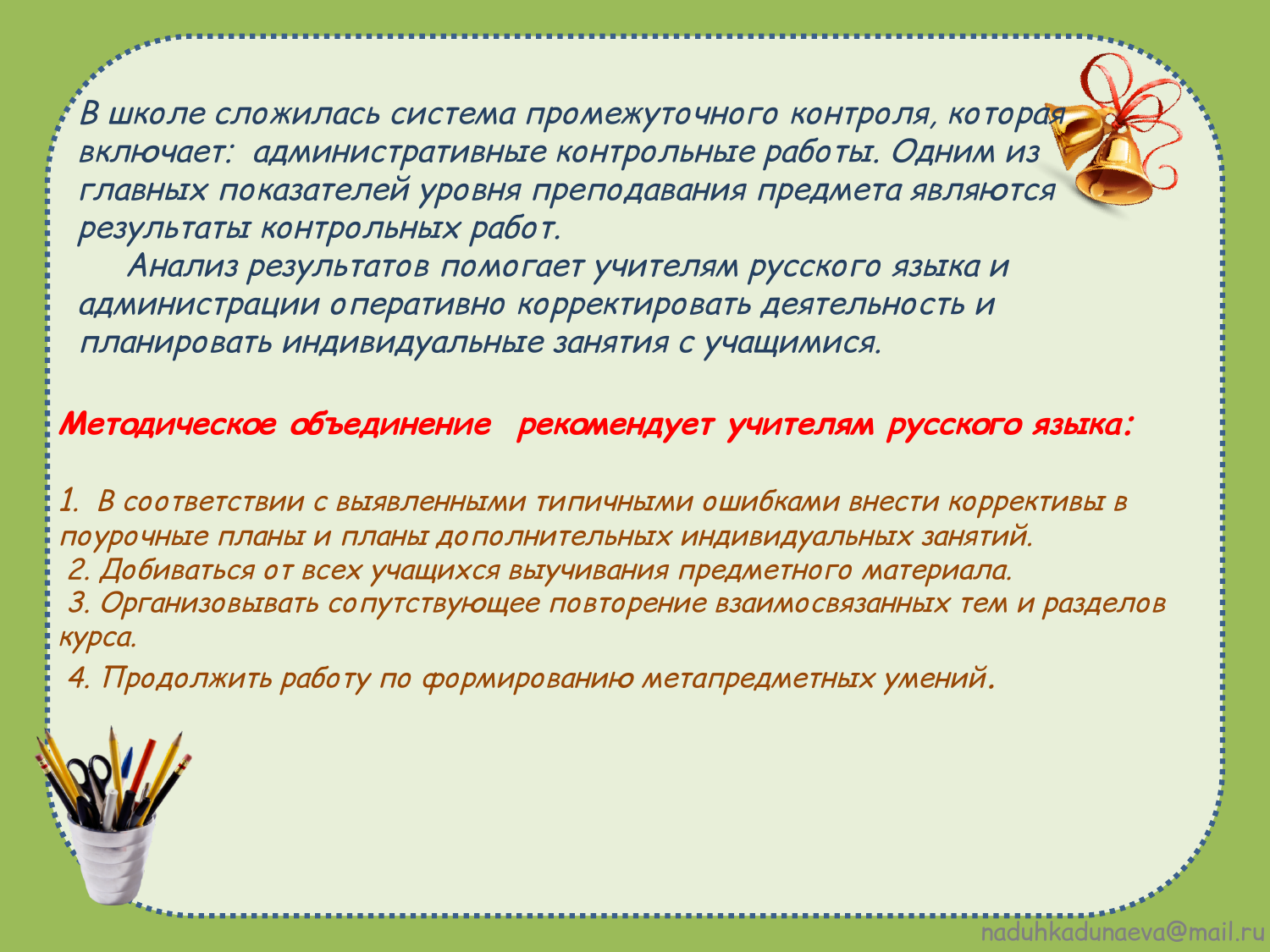

В школе сложилась система промежуточного контроля, которая включает:  административные контрольные работы. Одним из главных показателей уровня преподавания предмета являются результаты контрольных работ.
     Анализ результатов помогает учителям русского языка и администрации оперативно корректировать деятельность и планировать индивидуальные занятия с учащимися.

Методическое объединение  рекомендует учителям русского языка:

1.  В соответствии с выявленными типичными ошибками внести коррективы в поурочные планы и планы дополнительных индивидуальных занятий.
 2. Добиваться от всех учащихся выучивания предметного материала.
 3. Организовывать сопутствующее повторение взаимосвязанных тем и разделов курса.
 4. Продолжить работу по формированию метапредметных умений.